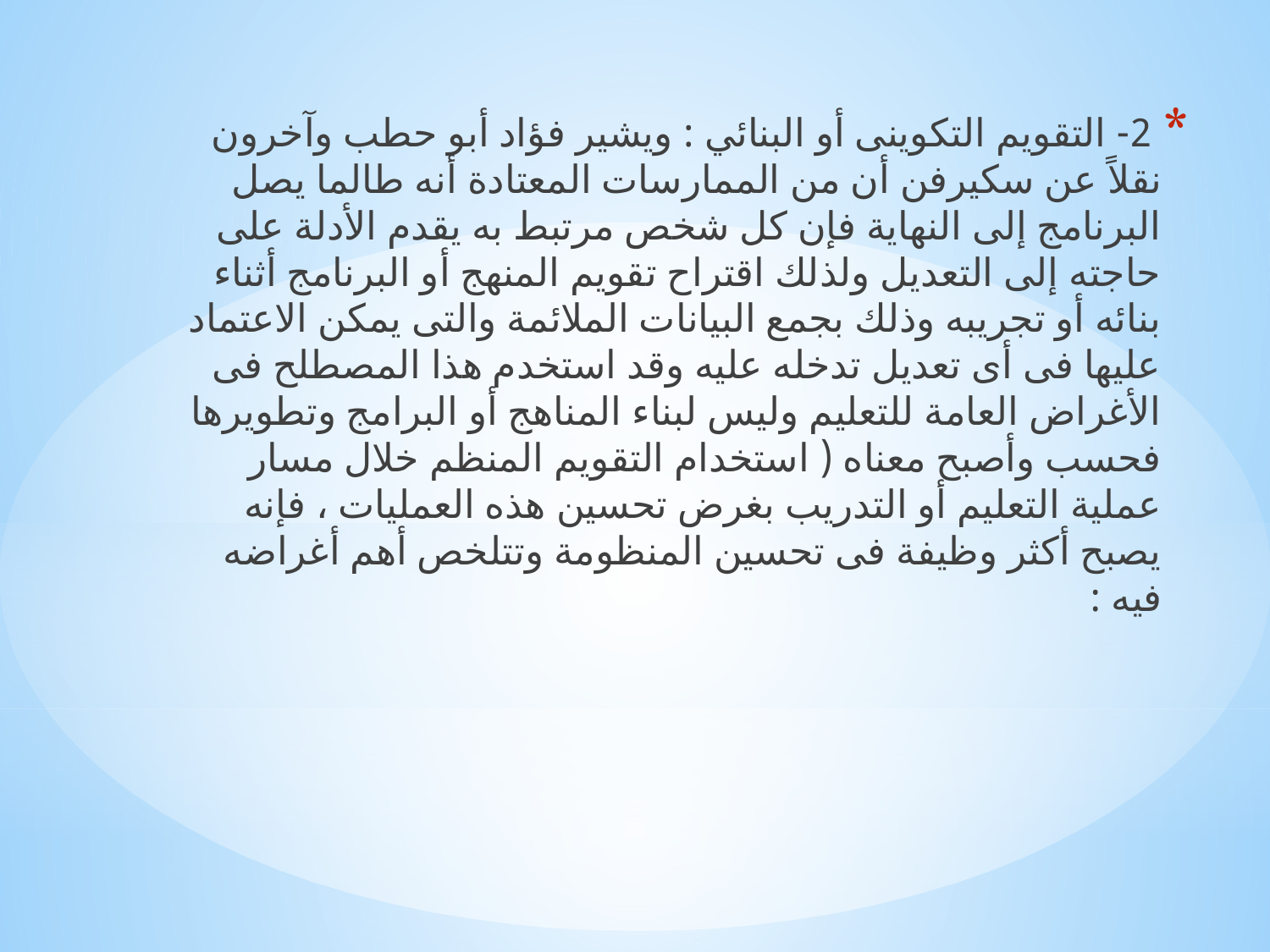

2- التقويم التكوينى أو البنائي : ويشير فؤاد أبو حطب وآخرون نقلاً عن سكيرفن أن من الممارسات المعتادة أنه طالما يصل البرنامج إلى النهاية فإن كل شخص مرتبط به يقدم الأدلة على حاجته إلى التعديل ولذلك اقتراح تقويم المنهج أو البرنامج أثناء بنائه أو تجريبه وذلك بجمع البيانات الملائمة والتى يمكن الاعتماد عليها فى أى تعديل تدخله عليه وقد استخدم هذا المصطلح فى الأغراض العامة للتعليم وليس لبناء المناهج أو البرامج وتطويرها فحسب وأصبح معناه ( استخدام التقويم المنظم خلال مسار عملية التعليم أو التدريب بغرض تحسين هذه العمليات ، فإنه يصبح أكثر وظيفة فى تحسين المنظومة وتتلخص أهم أغراضه فيه :